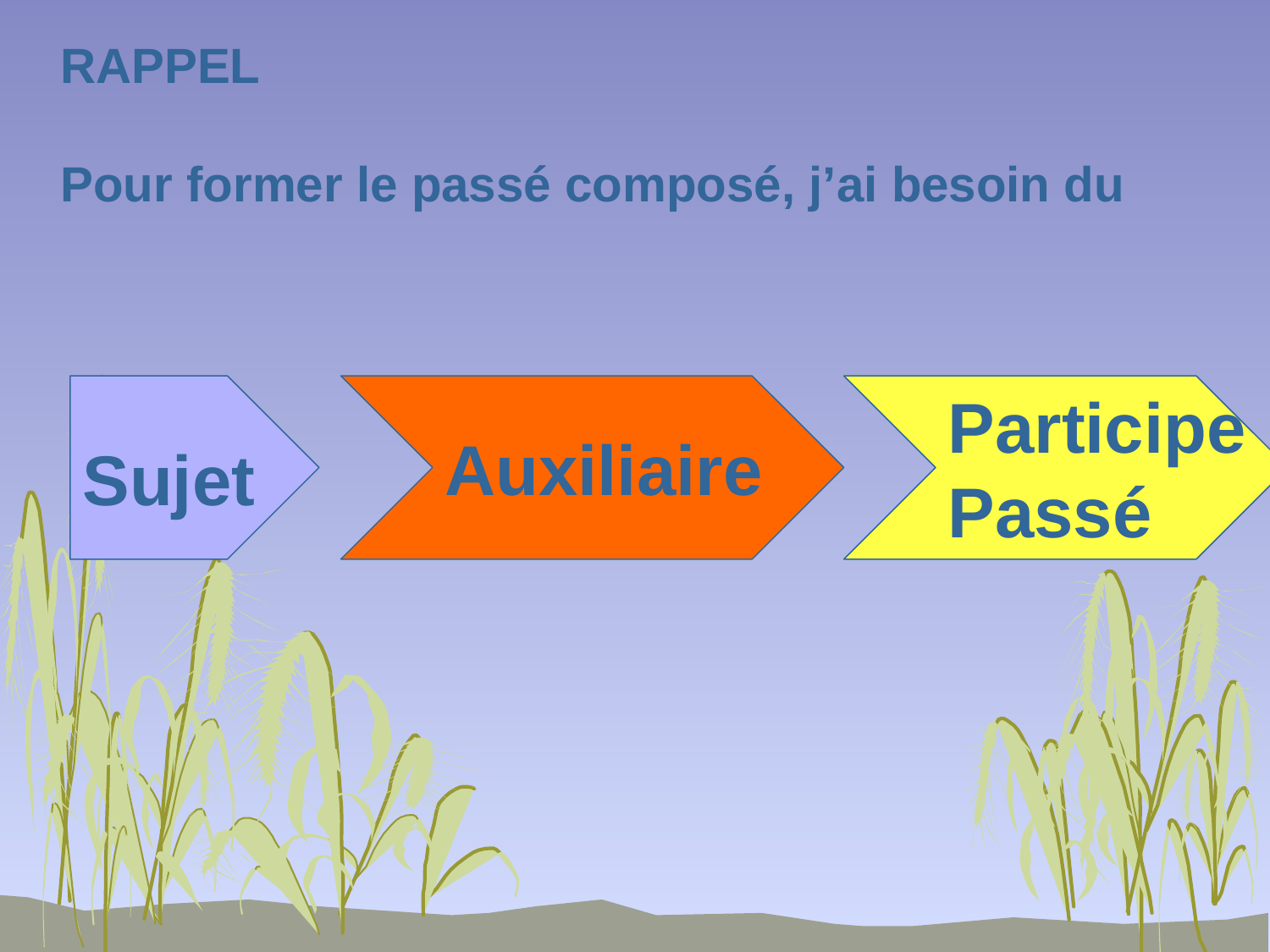

RAPPEL

Pour former le passé composé, j’ai besoin du

Sujet
Auxiliaire
Participe
Passé